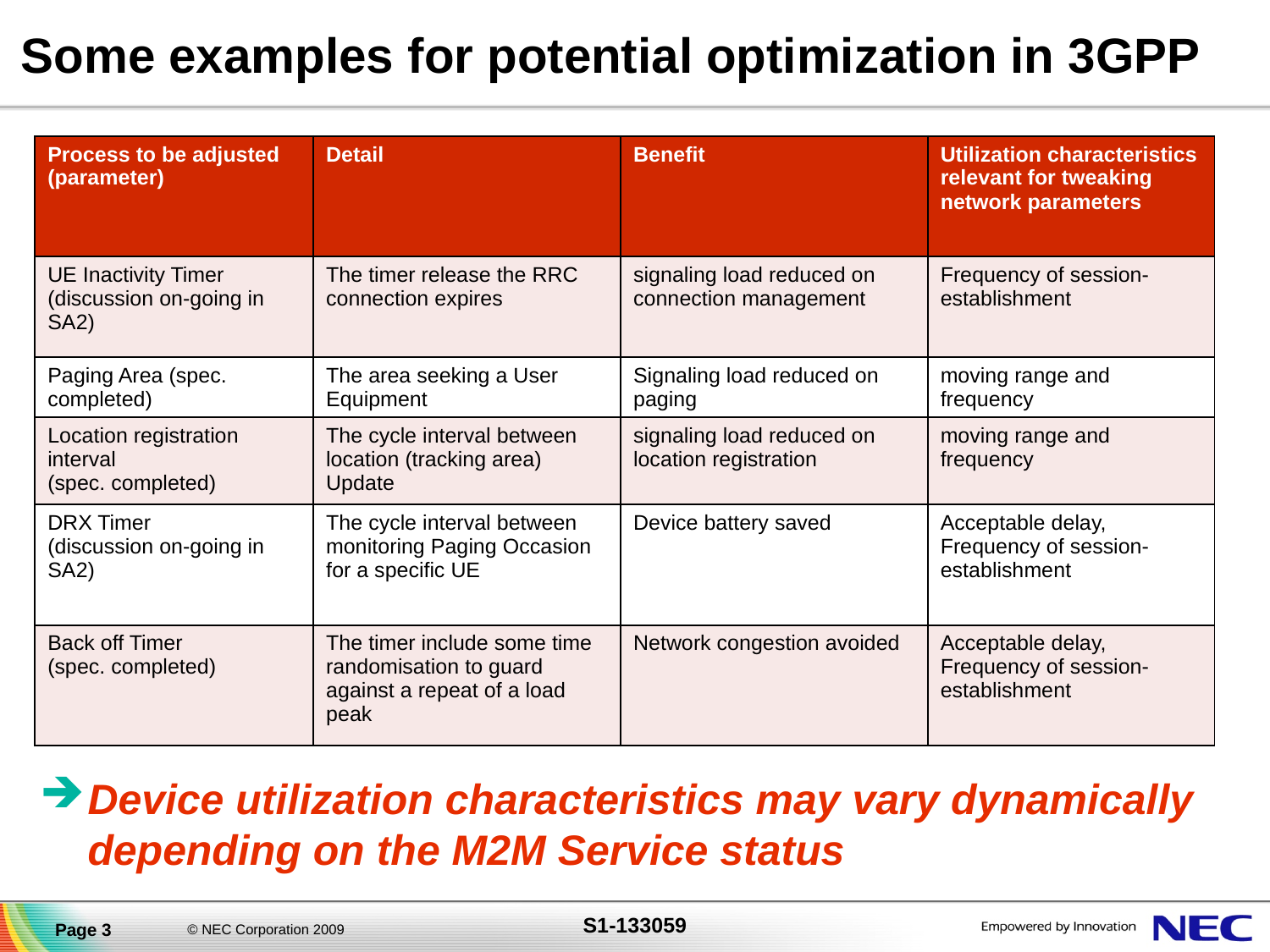

# Some examples for potential optimization in 3GPP
| Process to be adjusted (parameter) | Detail | Benefit | Utilization characteristics relevant for tweaking network parameters |
| --- | --- | --- | --- |
| UE Inactivity Timer (discussion on-going in SA2) | The timer release the RRC connection expires | signaling load reduced on connection management | Frequency of session-establishment |
| Paging Area (spec. completed) | The area seeking a User Equipment | Signaling load reduced on paging | moving range and frequency |
| Location registration interval (spec. completed) | The cycle interval between location (tracking area) Update | signaling load reduced on location registration | moving range and frequency |
| DRX Timer (discussion on-going in SA2) | The cycle interval between monitoring Paging Occasion for a specific UE | Device battery saved | Acceptable delay, Frequency of session-establishment |
| Back off Timer (spec. completed) | The timer include some time randomisation to guard against a repeat of a load peak | Network congestion avoided | Acceptable delay, Frequency of session-establishment |
Device utilization characteristics may vary dynamically depending on the M2M Service status
Page 3
© NEC Corporation 2009